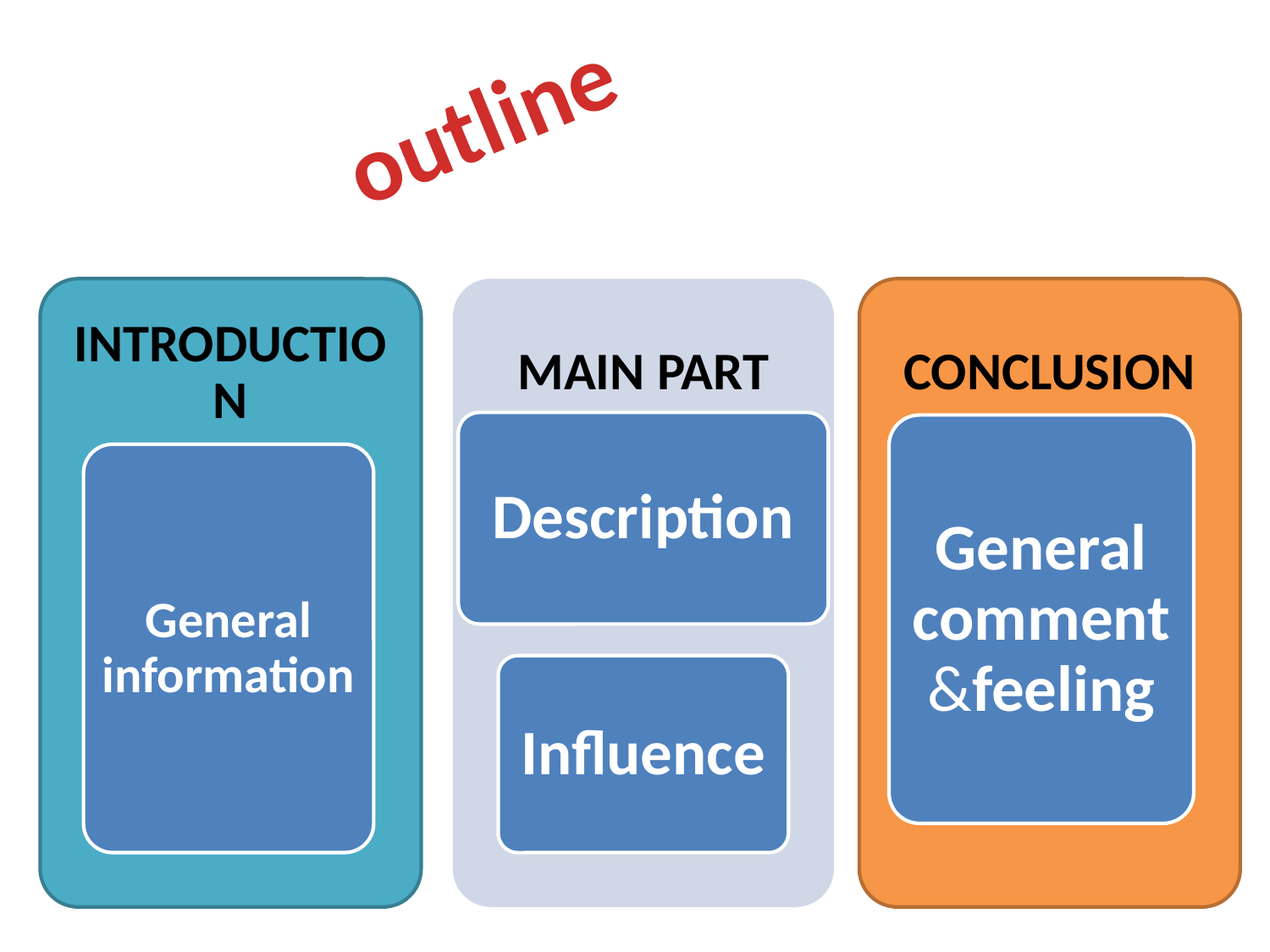

outline
introduction
Main part
conclusion

Description

General comment &feeling

General information

Influence